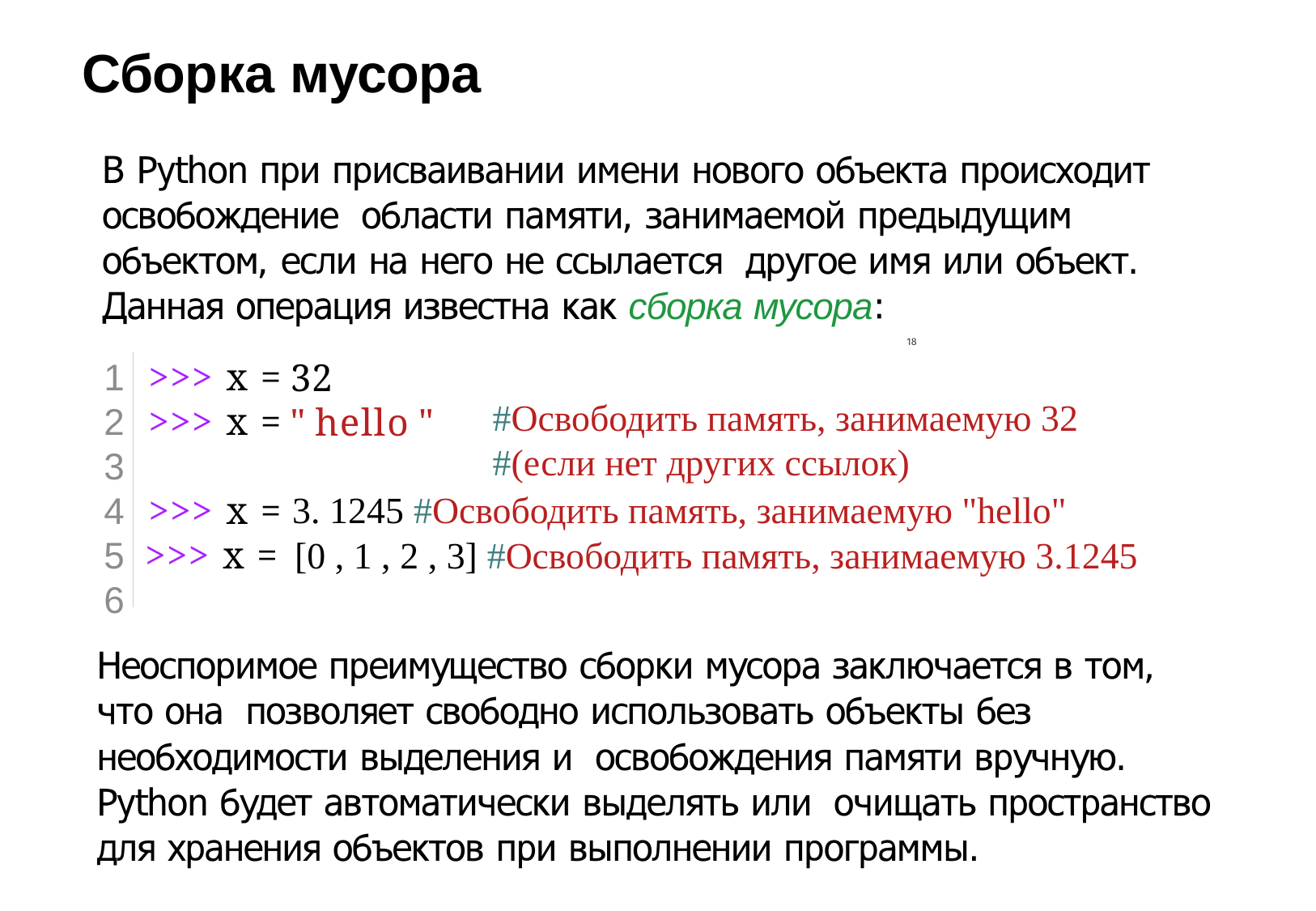

# Сборка мусора
В Python при присваивании имени нового объекта происходит освобождение  области памяти, занимаемой предыдущим объектом, если на него не ссылается  другое имя или объект. Данная операция известна как сборка мусора:
18
1	  >>> x =
2	  >>> x =
3
4	  >>> x =
5  >>> x =
6

32
" hello "
#Освободить память, занимаемую 32  #(если нет других ссылок)
3. 1245	#Освободить память, занимаемую "hello"
[0 , 1 , 2 , 3] #Освободить память, занимаемую 3.1245
Неоспоримое преимущество сборки мусора заключается в том, что она  позволяет свободно использовать объекты без необходимости выделения и  освобождения памяти вручную. Python будет автоматически выделять или  очищать пространство для хранения объектов при выполнении программы.